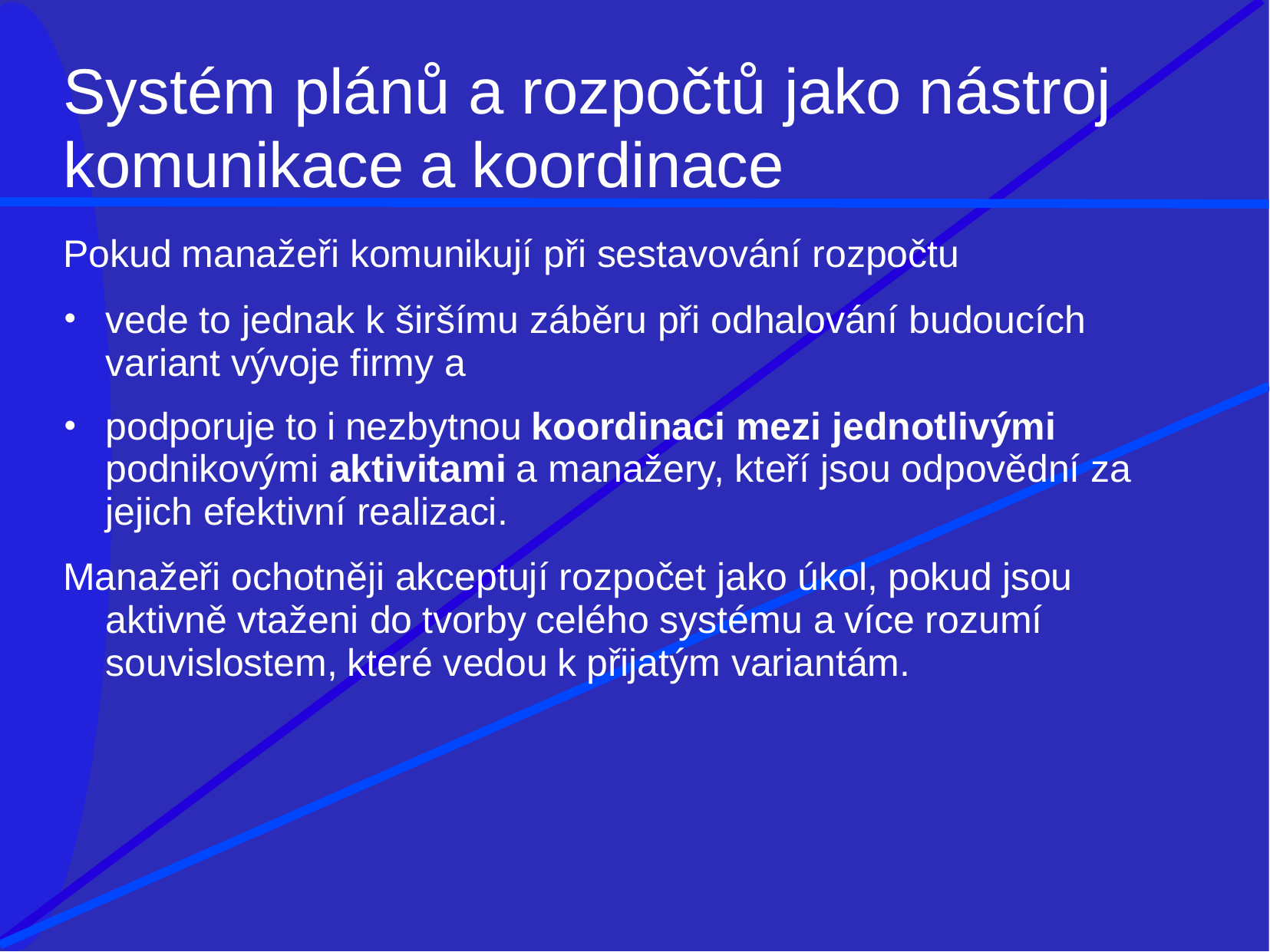

# Systém plánů a rozpočtů jako nástroj
komunikace a koordinace
Pokud manažeři komunikují při sestavování rozpočtu
vede to jednak k širšímu záběru při odhalování budoucích variant vývoje firmy a
podporuje to i nezbytnou koordinaci mezi jednotlivými podnikovými aktivitami a manažery, kteří jsou odpovědní za jejich efektivní realizaci.
Manažeři ochotněji akceptují rozpočet jako úkol, pokud jsou aktivně vtaženi do tvorby ce­lého systému a více rozumí souvislostem, které vedou k přijatým variantám.